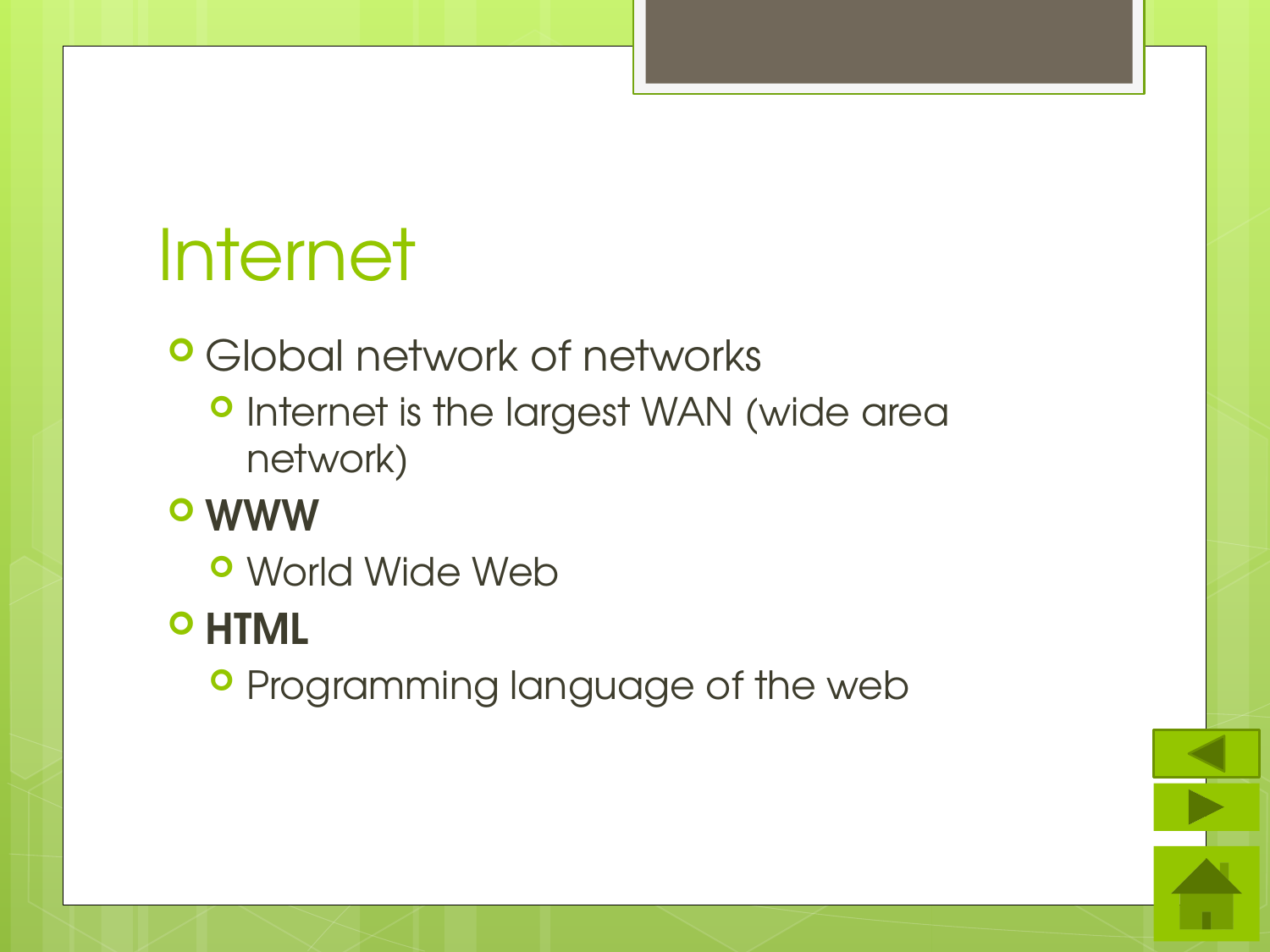

# Internet
Global network of networks
Internet is the largest WAN (wide area network)
WWW
World Wide Web
HTML
Programming language of the web